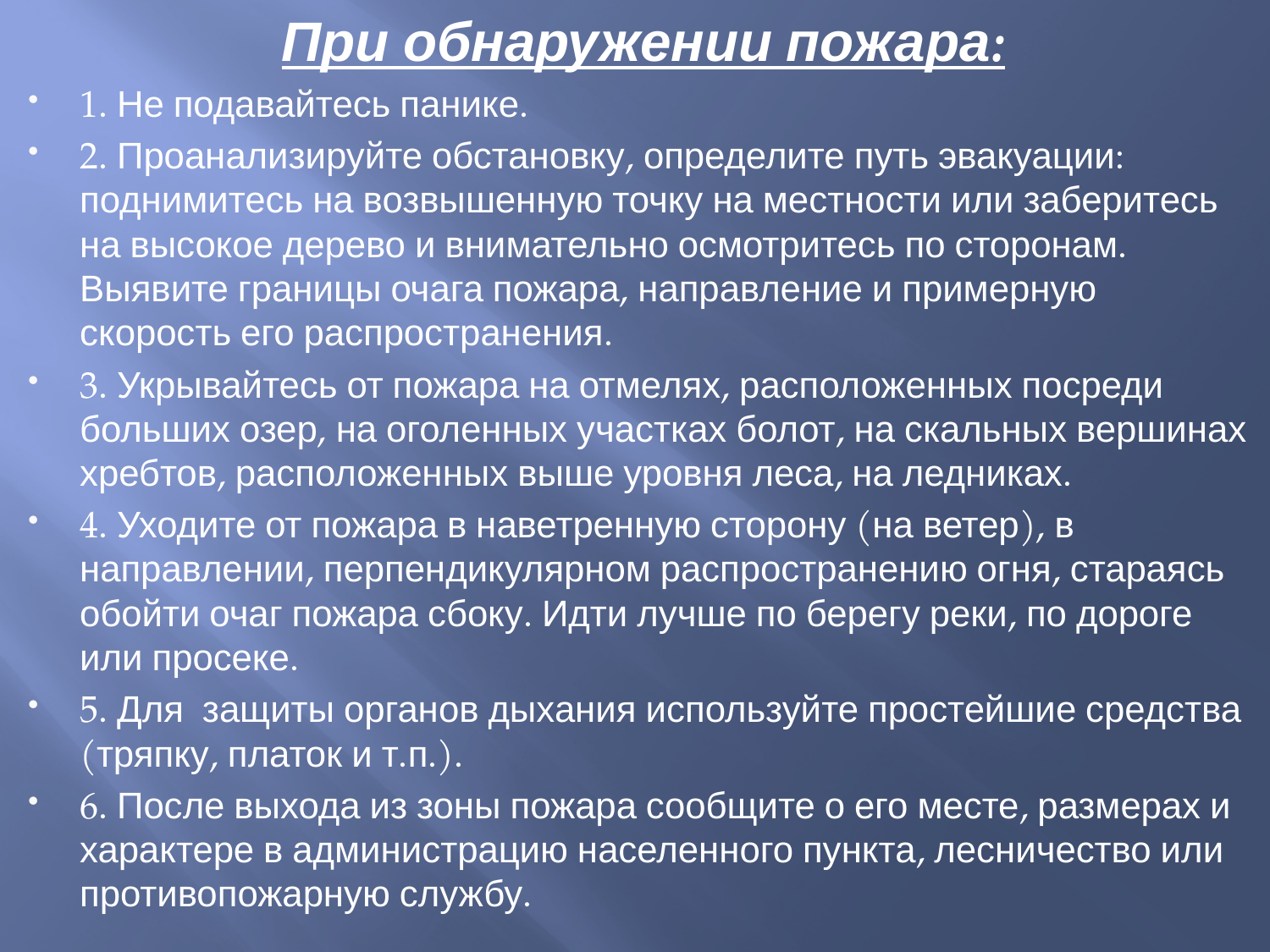

При обнаружении пожара:
1. Не подавайтесь панике.
2. Проанализируйте обстановку, определите путь эвакуации: поднимитесь на возвышенную точку на местности или заберитесь на высокое дерево и внимательно осмотритесь по сторонам. Выявите границы очага пожара, направление и примерную скорость его распространения.
3. Укрывайтесь от пожара на отмелях, расположенных посреди больших озер, на оголенных участках болот, на скальных вершинах хребтов, расположенных выше уровня леса, на ледниках.
4. Уходите от пожара в наветренную сторону (на ветер), в направлении, перпендикулярном распространению огня, стараясь обойти очаг пожара сбоку. Идти лучше по берегу реки, по дороге или просеке.
5. Для  защиты органов дыхания используйте простейшие средства (тряпку, платок и т.п.).
6. После выхода из зоны пожара сообщите о его месте, размерах и характере в администрацию населенного пункта, лесничество или противопожарную службу.